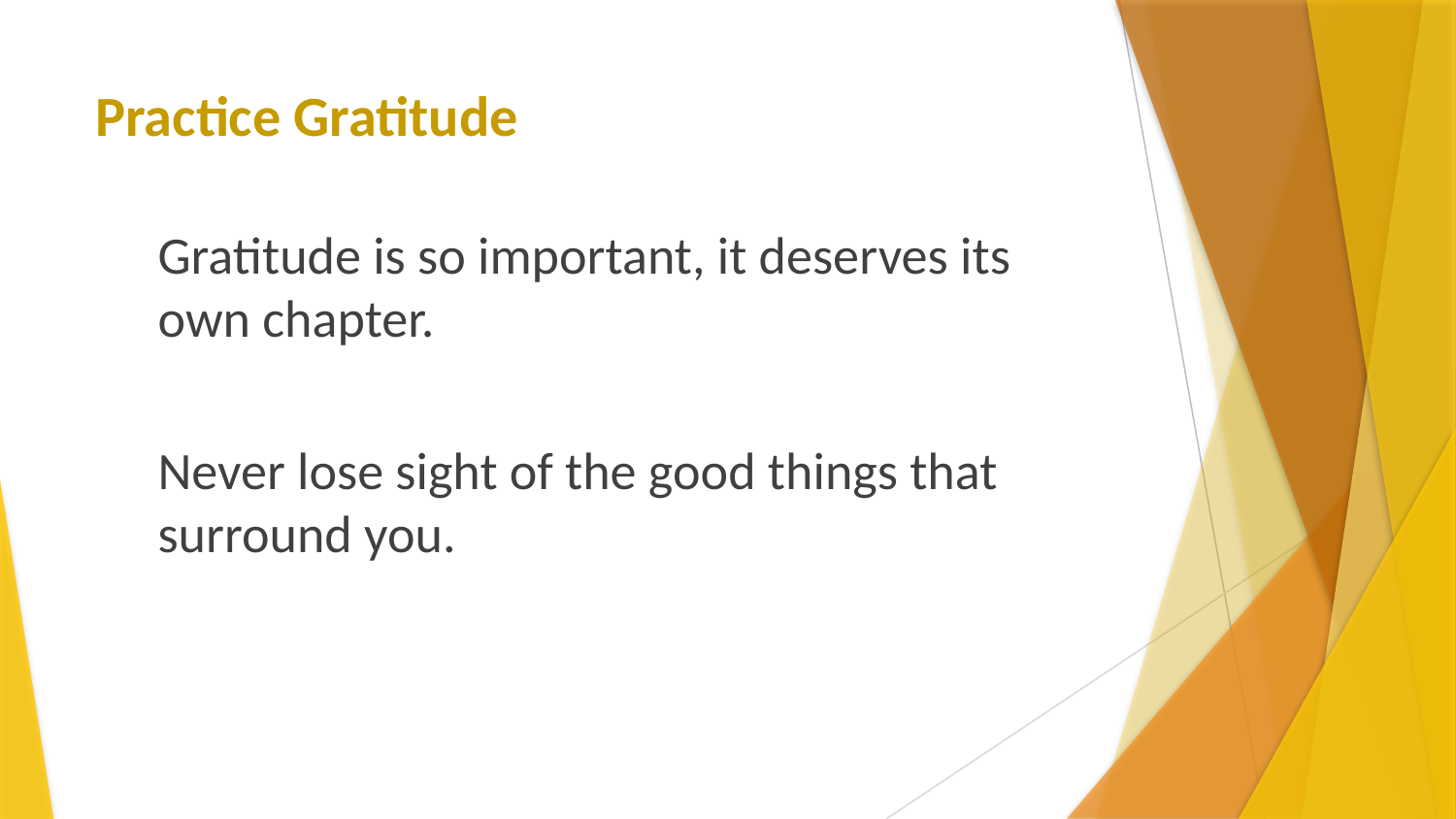

# Practice Gratitude
Gratitude is so important, it deserves its own chapter.

Never lose sight of the good things that surround you.